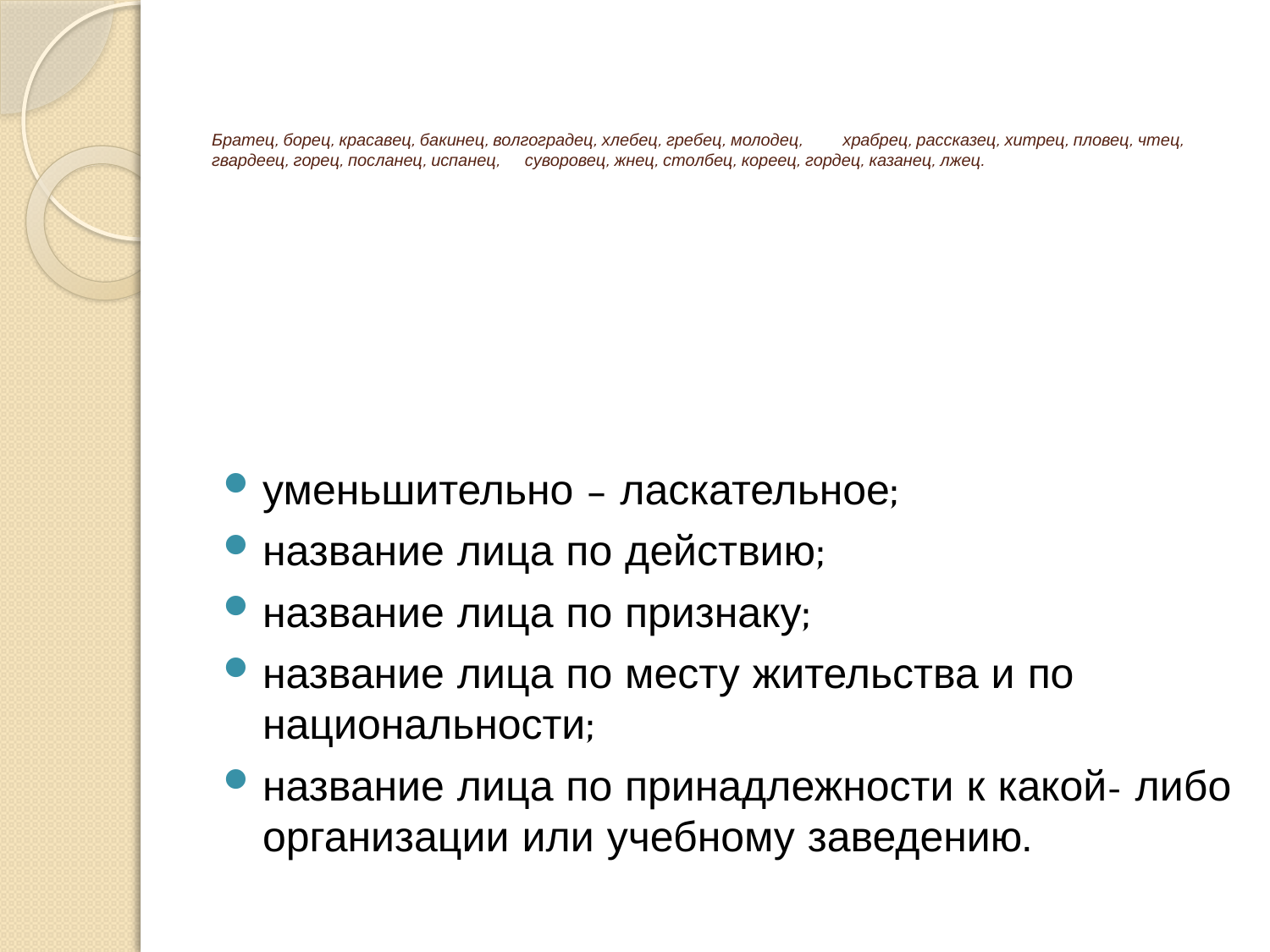

# Братец, борец, красавец, бакинец, волгоградец, хлебец, гребец, молодец,        храбрец, рассказец, хитрец, пловец, чтец, гвардеец, горец, посланец, испанец,     суворовец, жнец, столбец, кореец, гордец, казанец, лжец.
уменьшительно – ласкательное;
название лица по действию;
название лица по признаку;
название лица по месту жительства и по национальности;
название лица по принадлежности к какой- либо организации или учебному заведению.